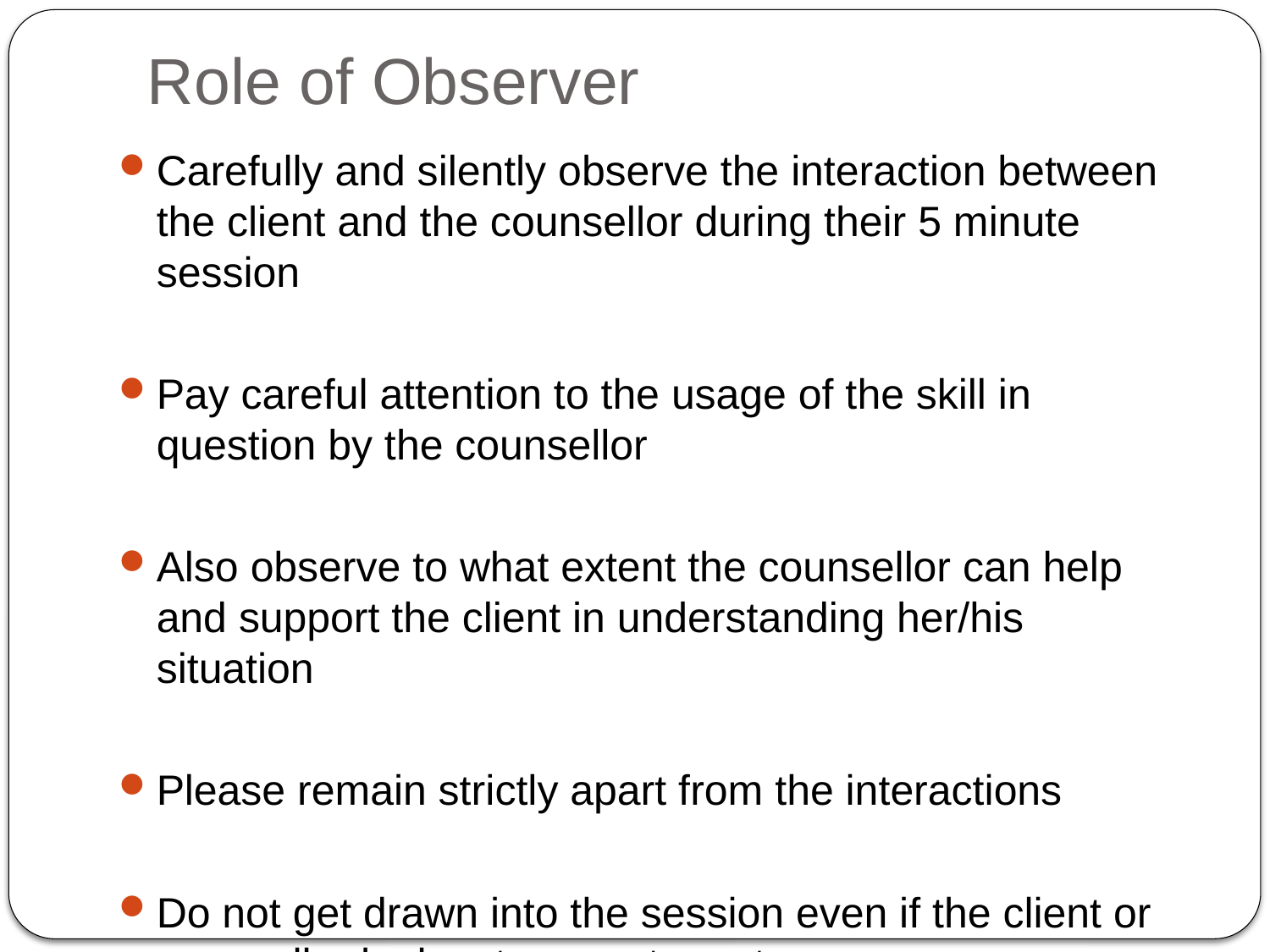

# Role of Observer
Carefully and silently observe the interaction between the client and the counsellor during their 5 minute session

Pay careful attention to the usage of the skill in question by the counsellor

Also observe to what extent the counsellor can help and support the client in understanding her/his situation

Please remain strictly apart from the interactions

Do not get drawn into the session even if the client or counsellor looks at you or turns to you